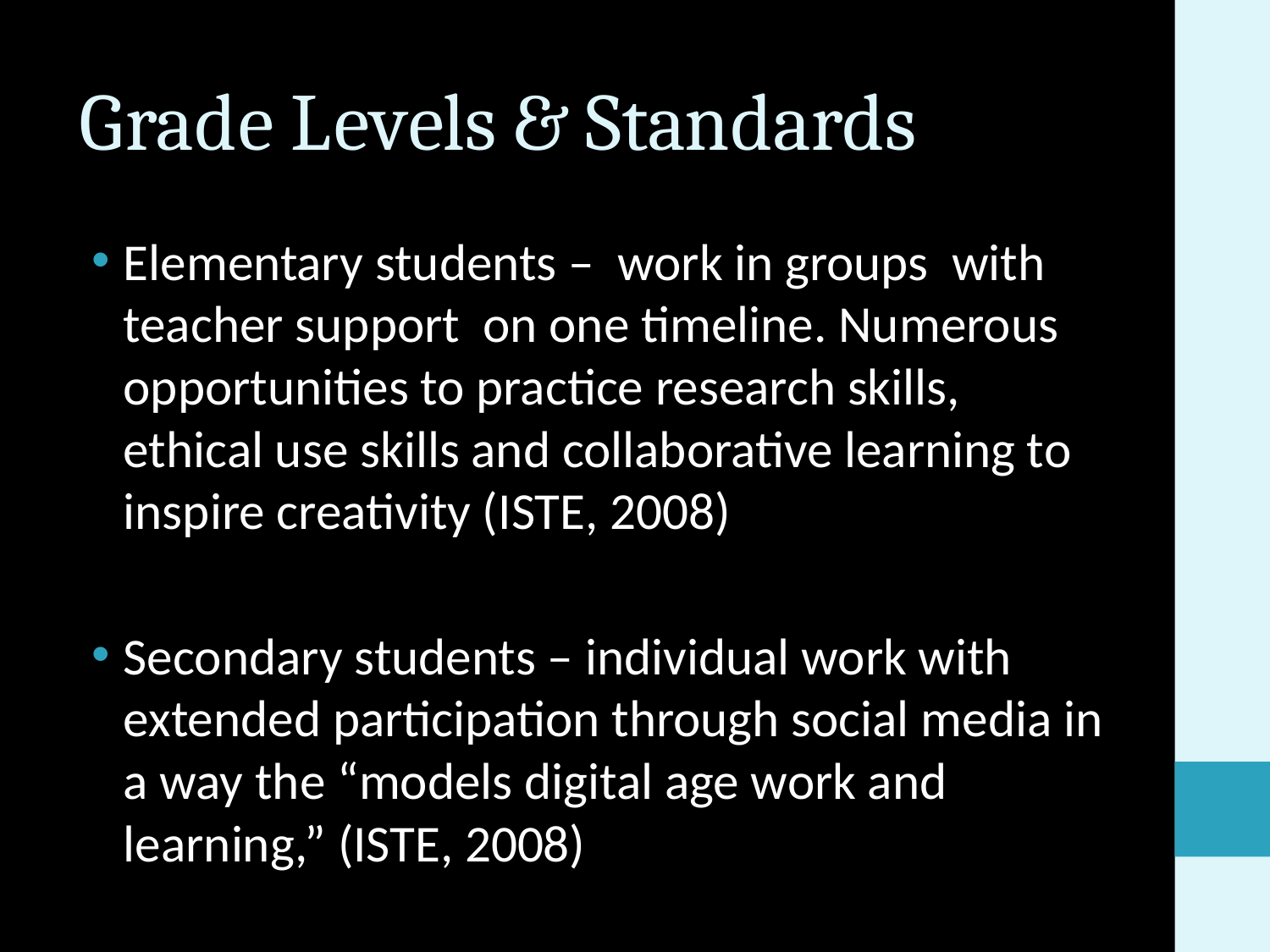

# Grade Levels & Standards
Elementary students –  work in groups  with teacher support  on one timeline. Numerous opportunities to practice research skills, ethical use skills and collaborative learning to inspire creativity (ISTE, 2008)

Secondary students – individual work with extended participation through social media in a way the “models digital age work and learning,” (ISTE, 2008)